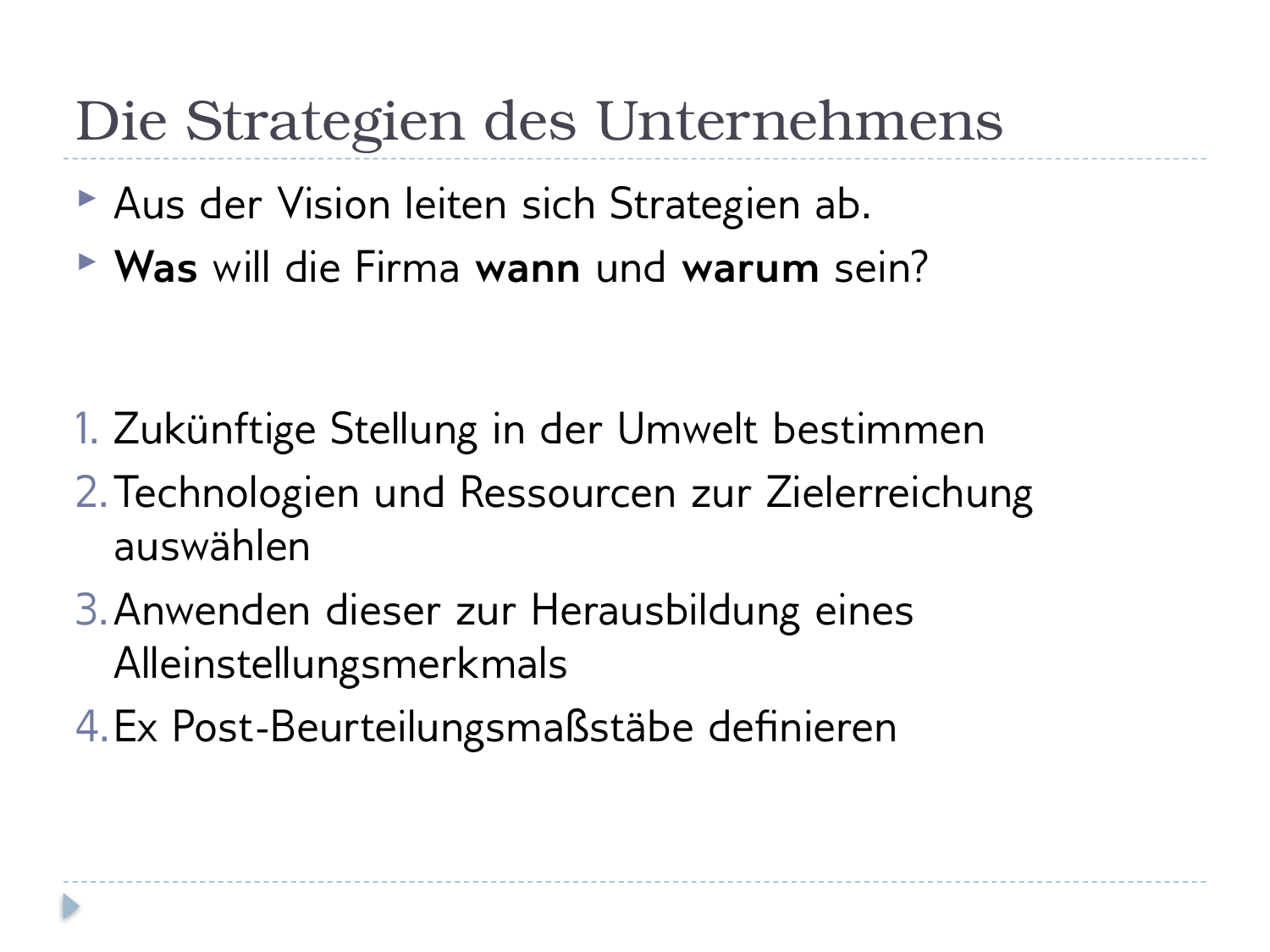

Die Strategien des Unternehmens
Aus der Vision leiten sich Strategien ab.
Was will die Firma wann und warum sein?
Zukünftige Stellung in der Umwelt bestimmen
Technologien und Ressourcen zur Zielerreichung auswählen
Anwenden dieser zur Herausbildung eines Alleinstellungsmerkmals
Ex Post-Beurteilungsmaßstäbe definieren